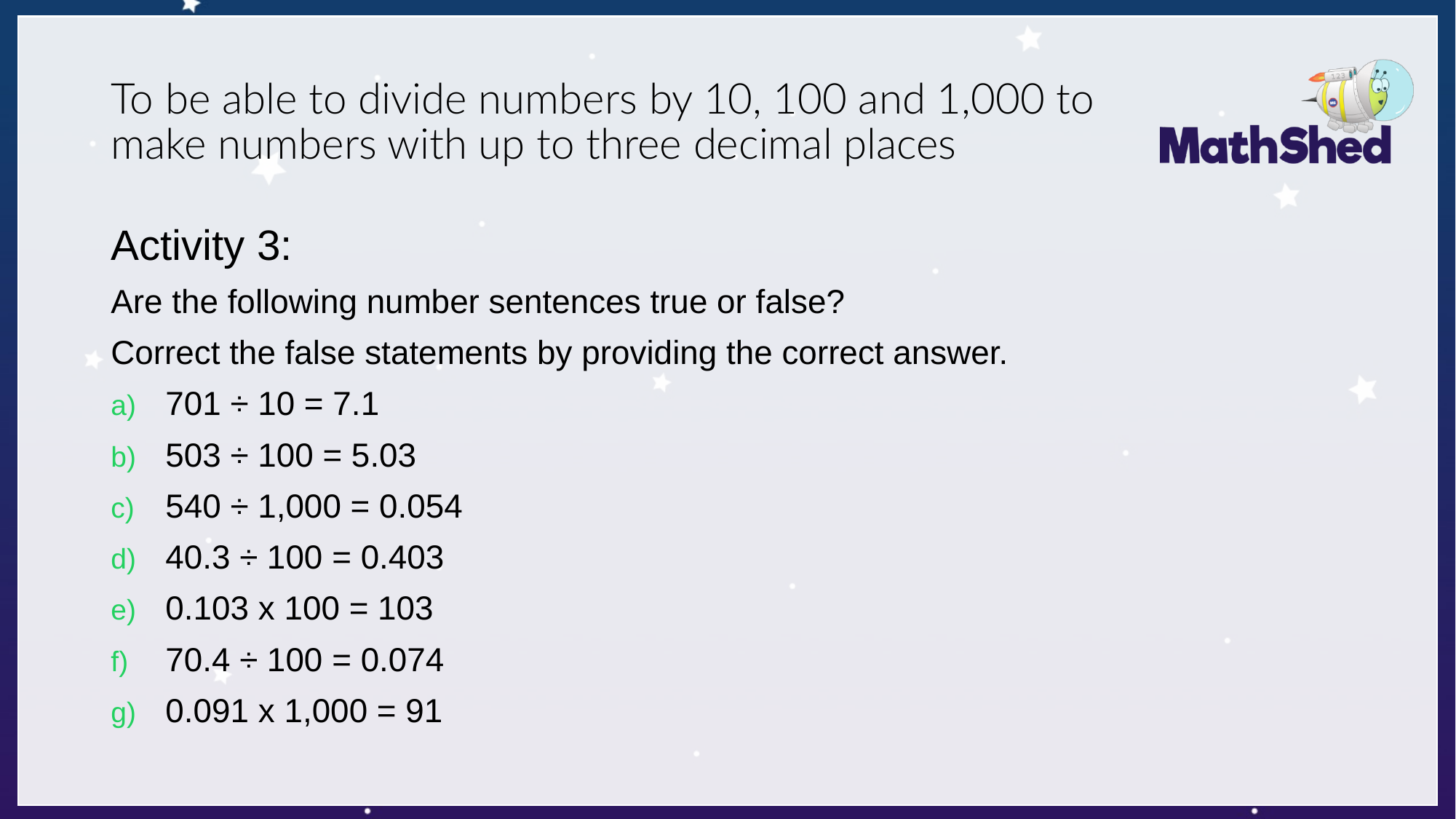

# To be able to divide numbers by 10, 100 and 1,000 to make numbers with up to three decimal places
Activity 3:
Are the following number sentences true or false?
Correct the false statements by providing the correct answer.
701 ÷ 10 = 7.1
503 ÷ 100 = 5.03
540 ÷ 1,000 = 0.054
40.3 ÷ 100 = 0.403
0.103 x 100 = 103
70.4 ÷ 100 = 0.074
0.091 x 1,000 = 91